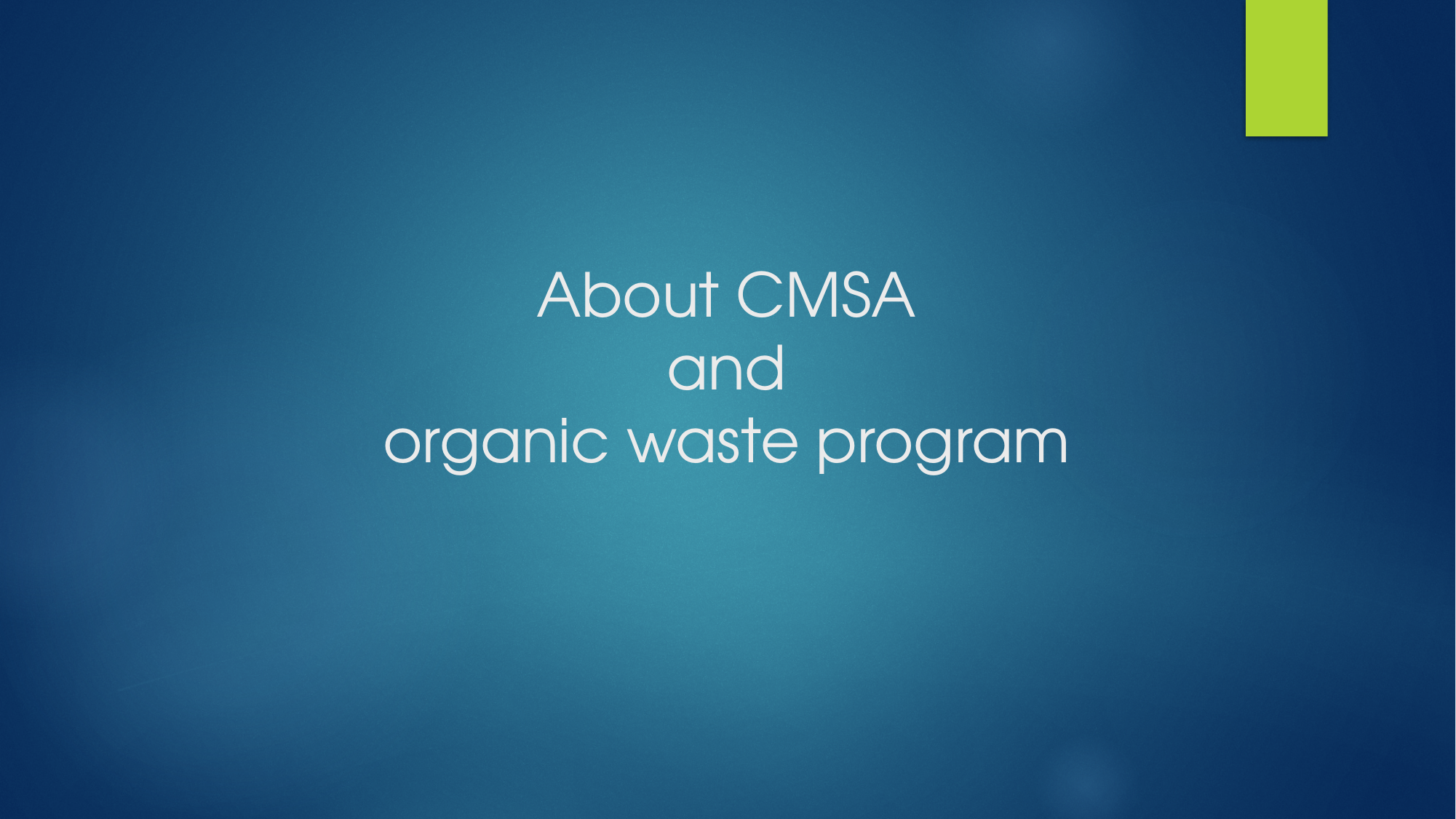

# About CMSA and organic waste program